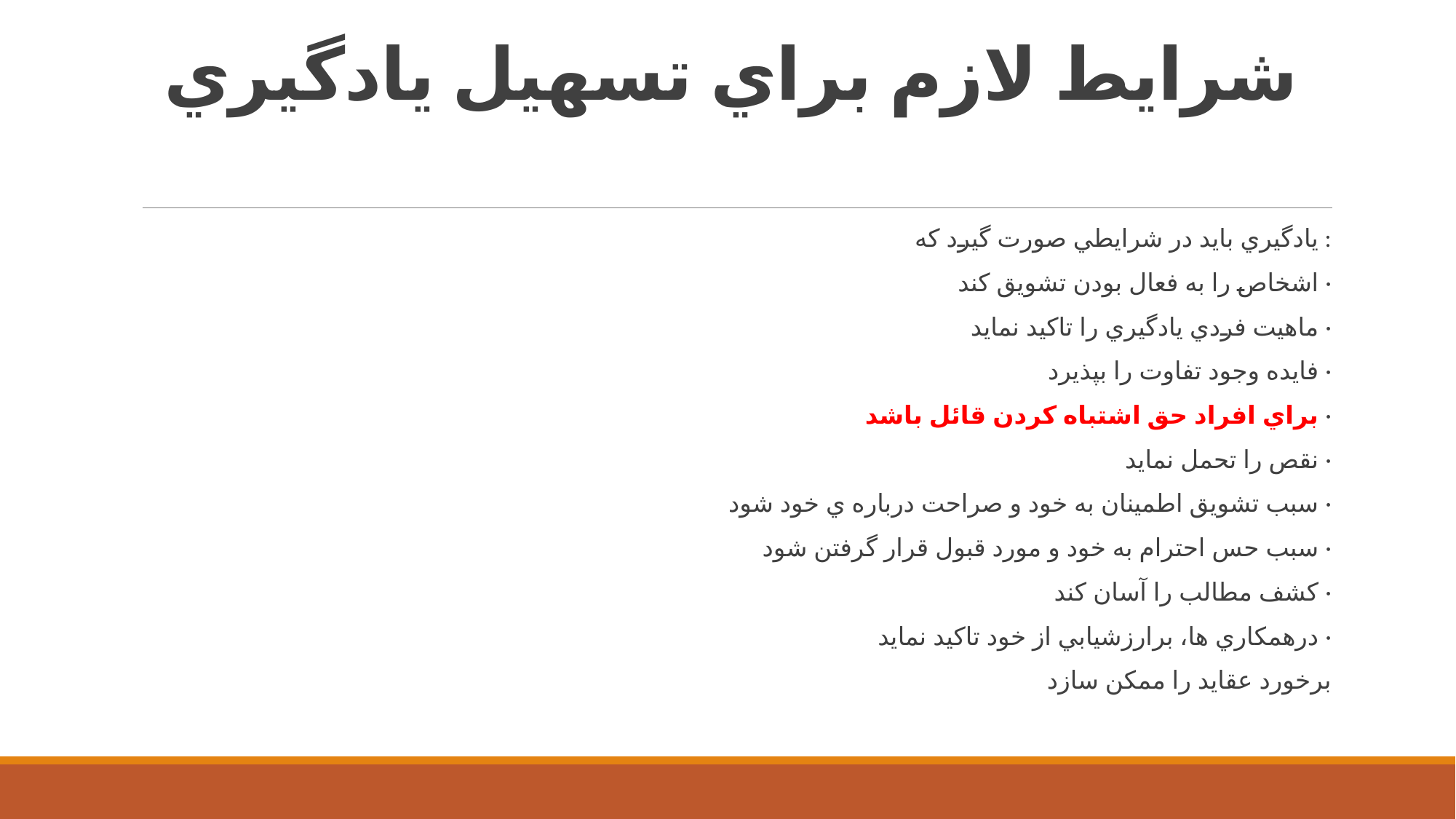

# شرايط لازم براي تسهيل يادگيري
يادگيري بايد در شرايطي صورت گيرد كه :
اشخاص را به فعال بودن تشويق كند ·
ماهيت فردي يادگيري را تاكيد نمايد ·
فايده وجود تفاوت را بپذيرد ·
براي افراد حق اشتباه كردن قائل باشد ·
نقص را تحمل نمايد ·
سبب تشويق اطمينان به خود و صراحت درباره ي خود شود ·
سبب حس احترام به خود و مورد قبول قرار گرفتن شود ·
كشف مطالب را آسان كند ·
درهمكاري ها، برارزشيابي از خود تاكيد نمايد ·
برخورد عقايد را ممكن سازد